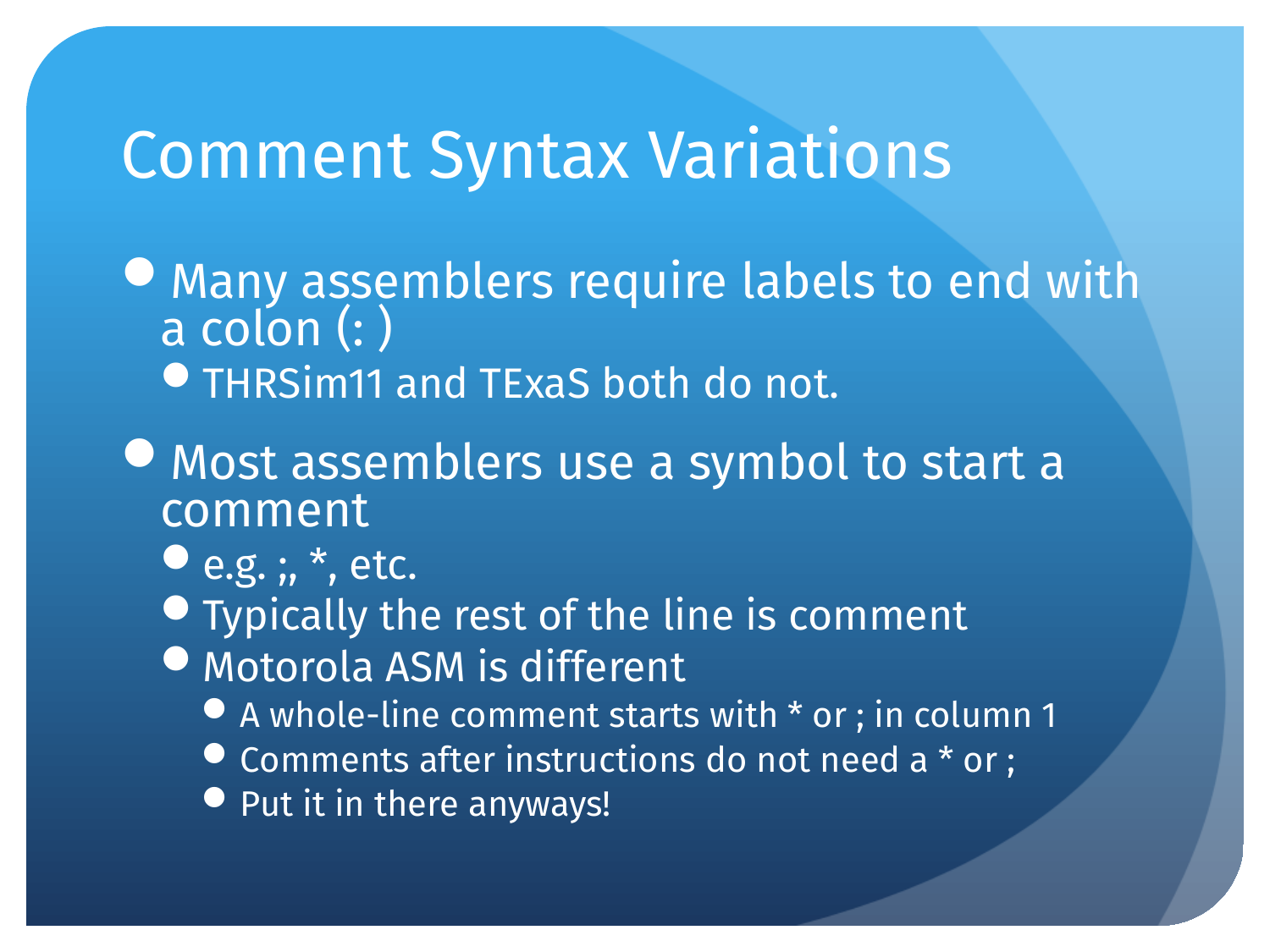

# Comment Syntax Variations
Many assemblers require labels to end with a colon (: )
THRSim11 and TExaS both do not.
Most assemblers use a symbol to start a comment
e.g. ;, *, etc.
Typically the rest of the line is comment
Motorola ASM is different
A whole-line comment starts with * or ; in column 1
Comments after instructions do not need a * or ;
Put it in there anyways!